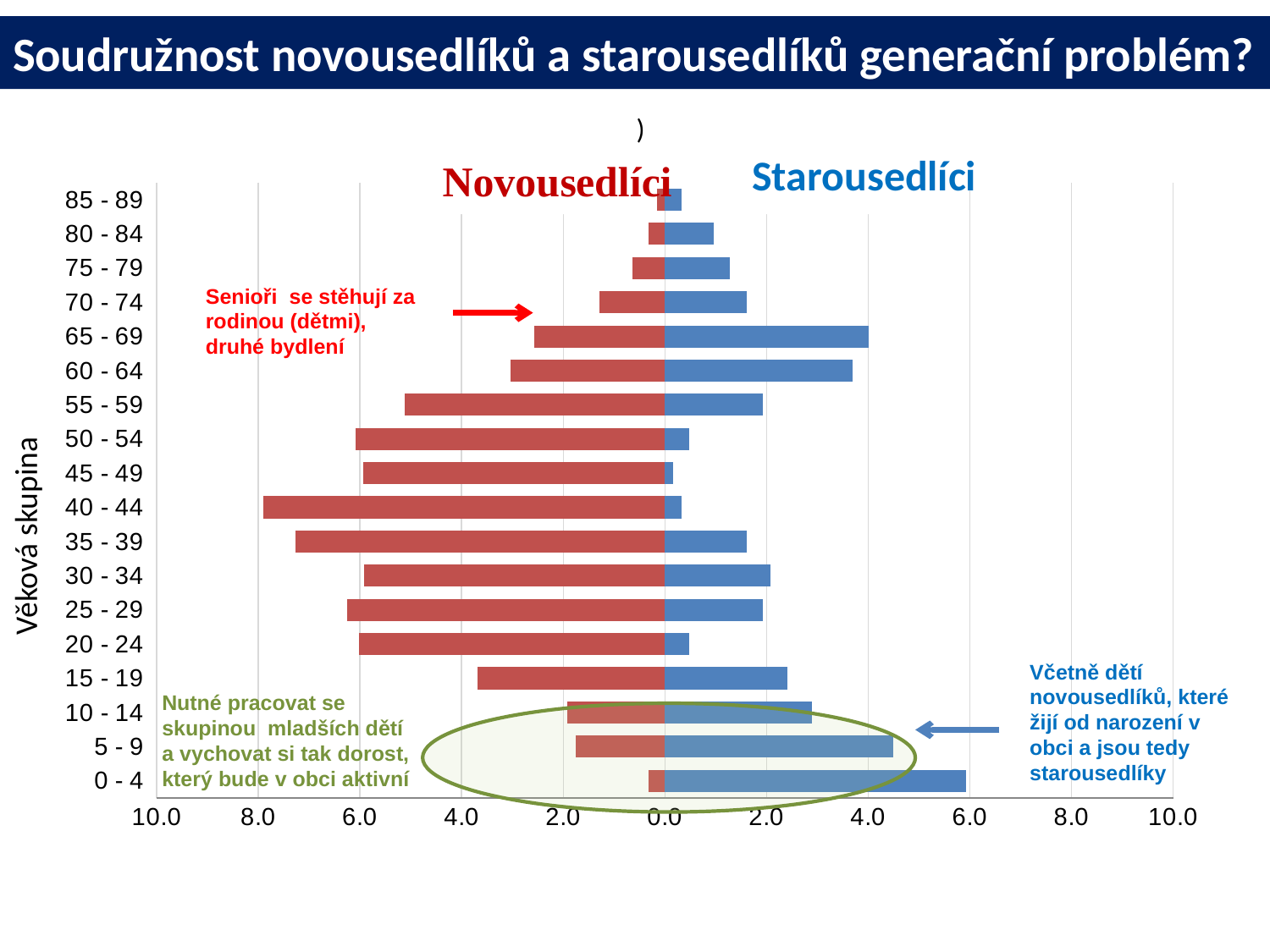

# Soudružnost novousedlíků a starousedlíků generační problém?
)

### Chart

| Category | Starousedlíci | Novousedlíci |
|---|---|---|
| 0 - 4 | 5.929487179487179 | -0.3205128205128205 |
| 5 - 9 | 4.487179487179487 | -1.7628205128205128 |
| 10 - 14 | 2.8846153846153846 | -1.9230769230769231 |
| 15 - 19 | 2.403846153846154 | -3.685897435897436 |
| 20 - 24 | 0.4807692307692308 | -6.02471 |
| 25 - 29 | 1.9230769230769231 | -6.2531 |
| 30 - 34 | 2.083333333333333 | -5.9238 |
| 35 - 39 | 1.6025641025641024 | -7.2741 |
| 40 - 44 | 0.3205128205128205 | -7.8952 |
| 45 - 49 | 0.16025641025641024 | -5.929487179487179 |
| 50 - 54 | 0.4807692307692308 | -6.089743589743589 |
| 55 - 59 | 1.9230769230769231 | -5.128205128205128 |
| 60 - 64 | 3.685897435897436 | -3.0448717948717947 |
| 65 - 69 | 4.006410256410256 | -2.564102564102564 |
| 70 - 74 | 1.6025641025641024 | -1.282051282051282 |
| 75 - 79 | 1.282051282051282 | -0.641025641025641 |
| 80 - 84 | 0.9615384615384616 | -0.3205128205128205 |
| 85 - 89 | 0.3205128205128205 | -0.16025641025641024 |
Senioři  se stěhují za rodinou (dětmi), druhé bydlení
Věková skupina
Včetně dětí novousedlíků, které žijí od narození v obci a jsou tedy starousedlíky
Nutné pracovat se skupinou  mladších dětí a vychovat si tak dorost, který bude v obci aktivní